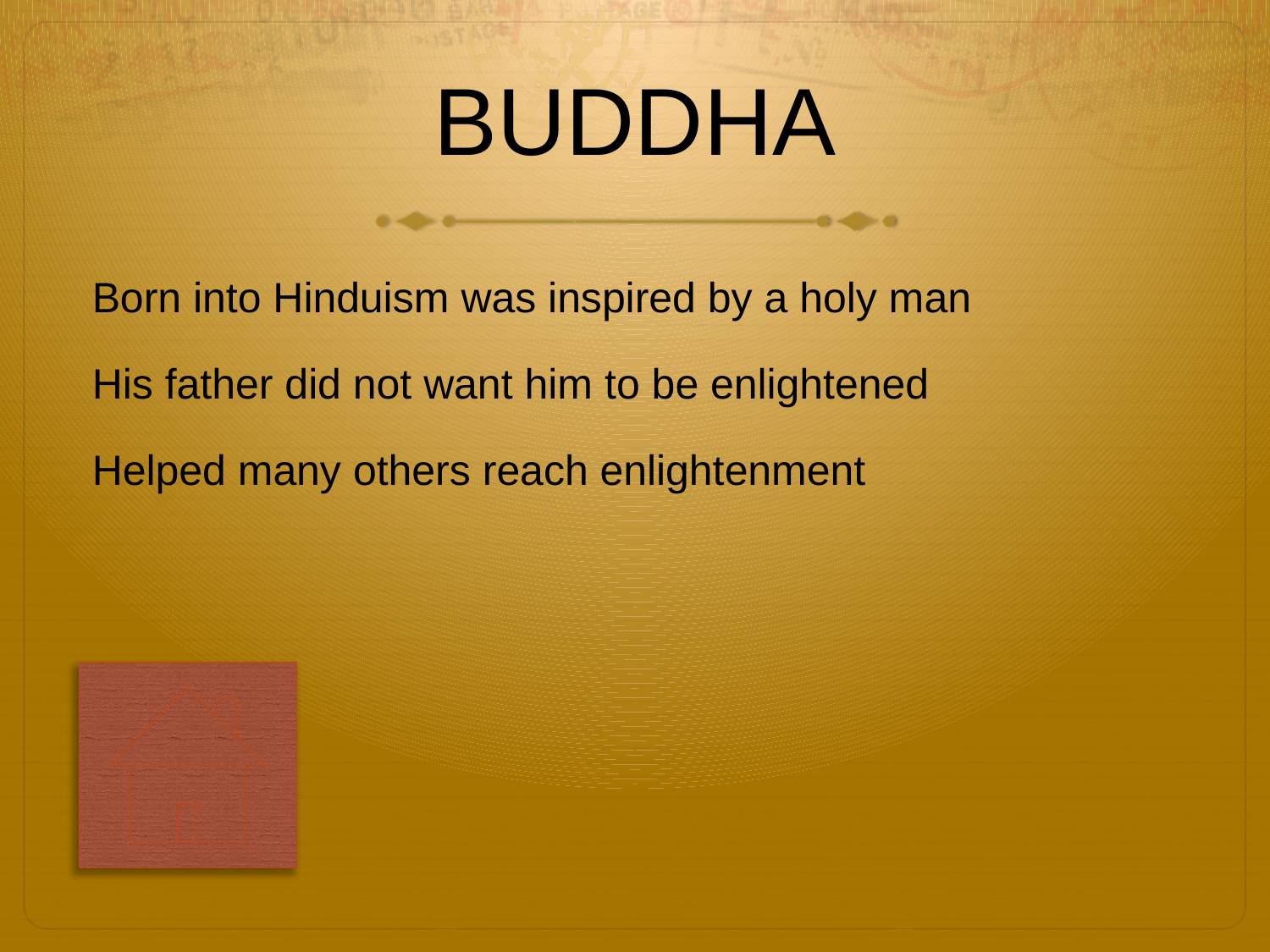

# BUDDHA
Born into Hinduism was inspired by a holy man
His father did not want him to be enlightened
Helped many others reach enlightenment